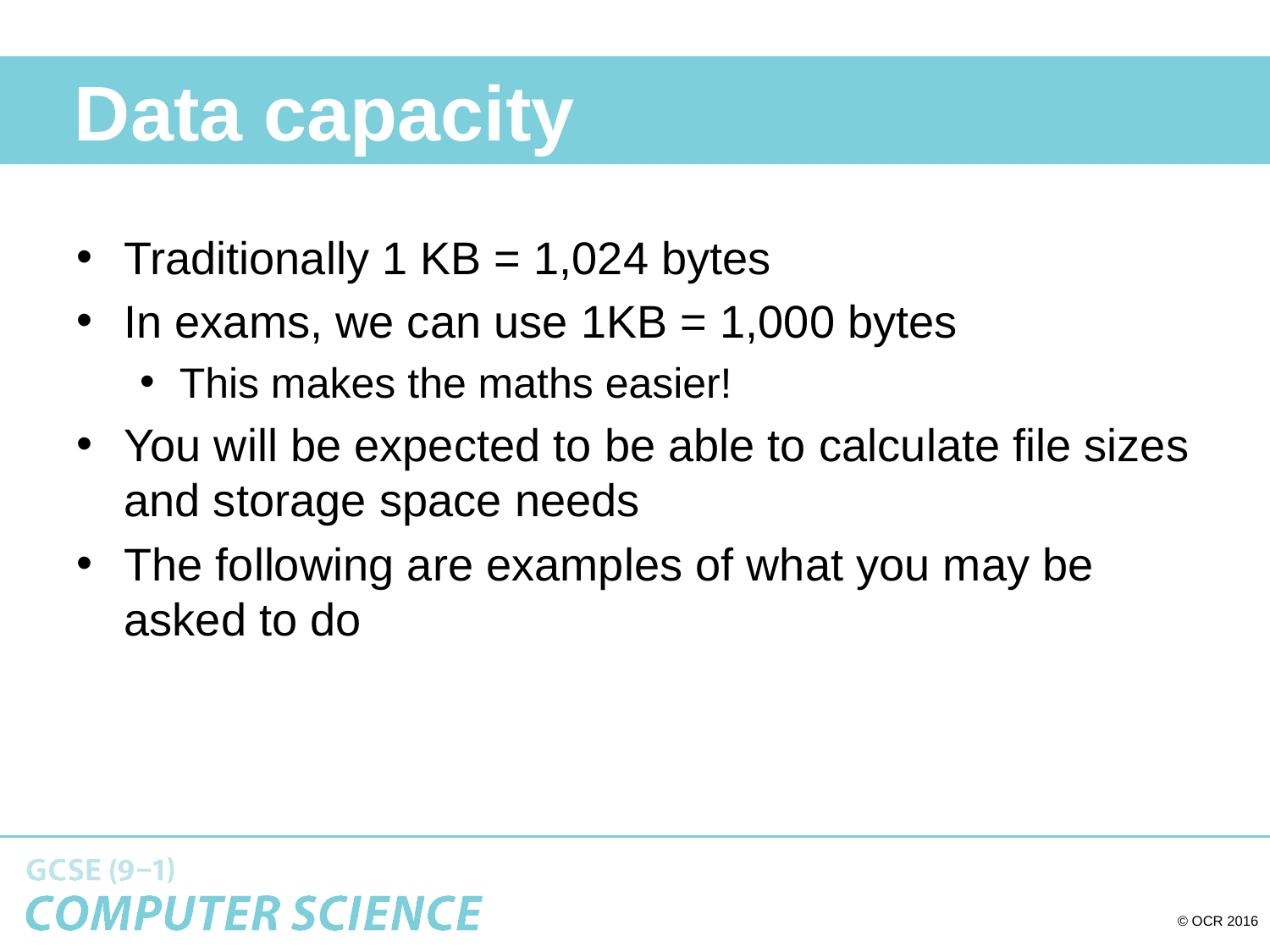

# Data capacity
Traditionally 1 KB = 1,024 bytes
In exams, we can use 1KB = 1,000 bytes
This makes the maths easier!
You will be expected to be able to calculate file sizes and storage space needs
The following are examples of what you may be asked to do